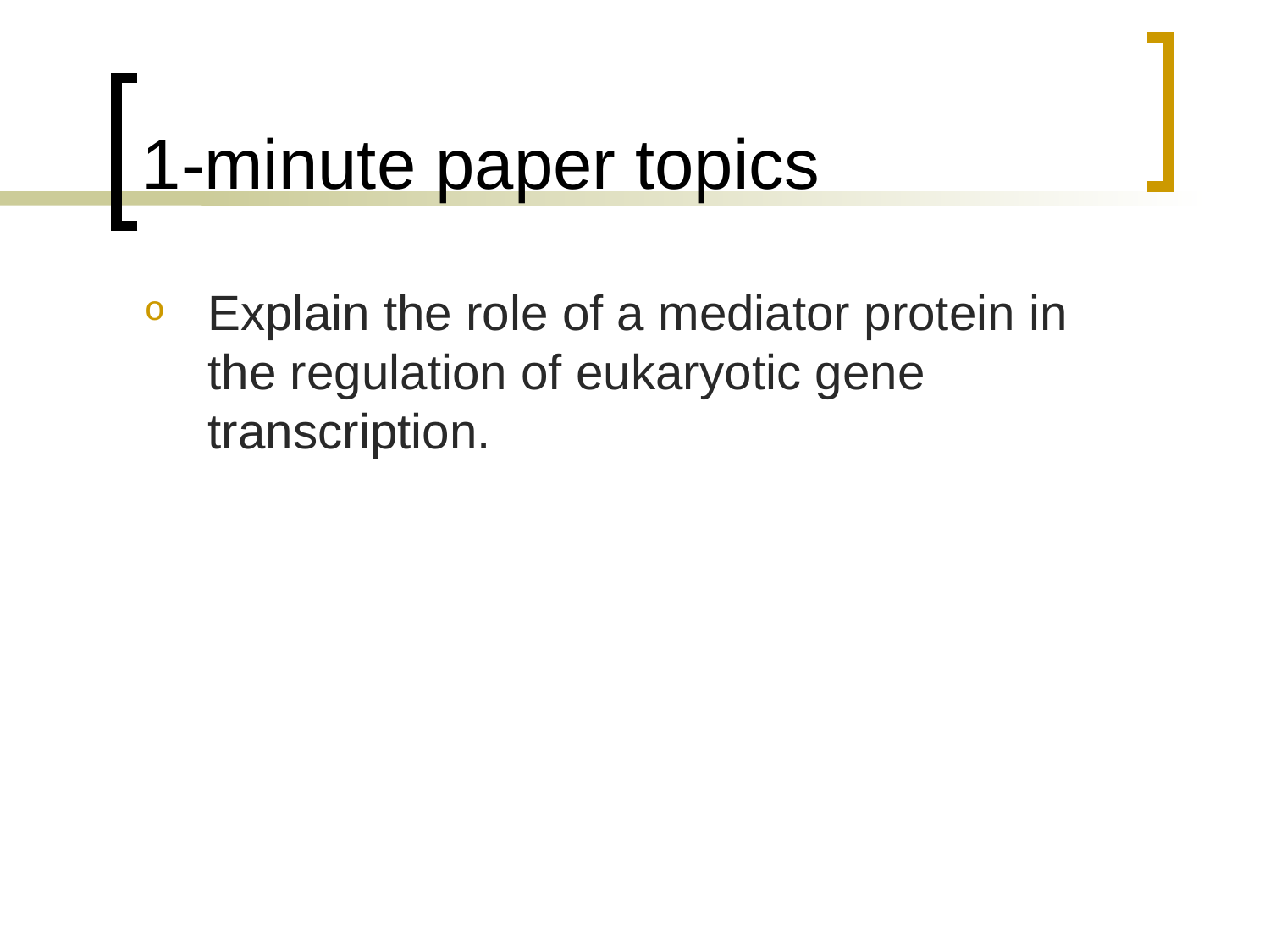

# 1-minute paper topics
Explain the role of a mediator protein in the regulation of eukaryotic gene transcription.